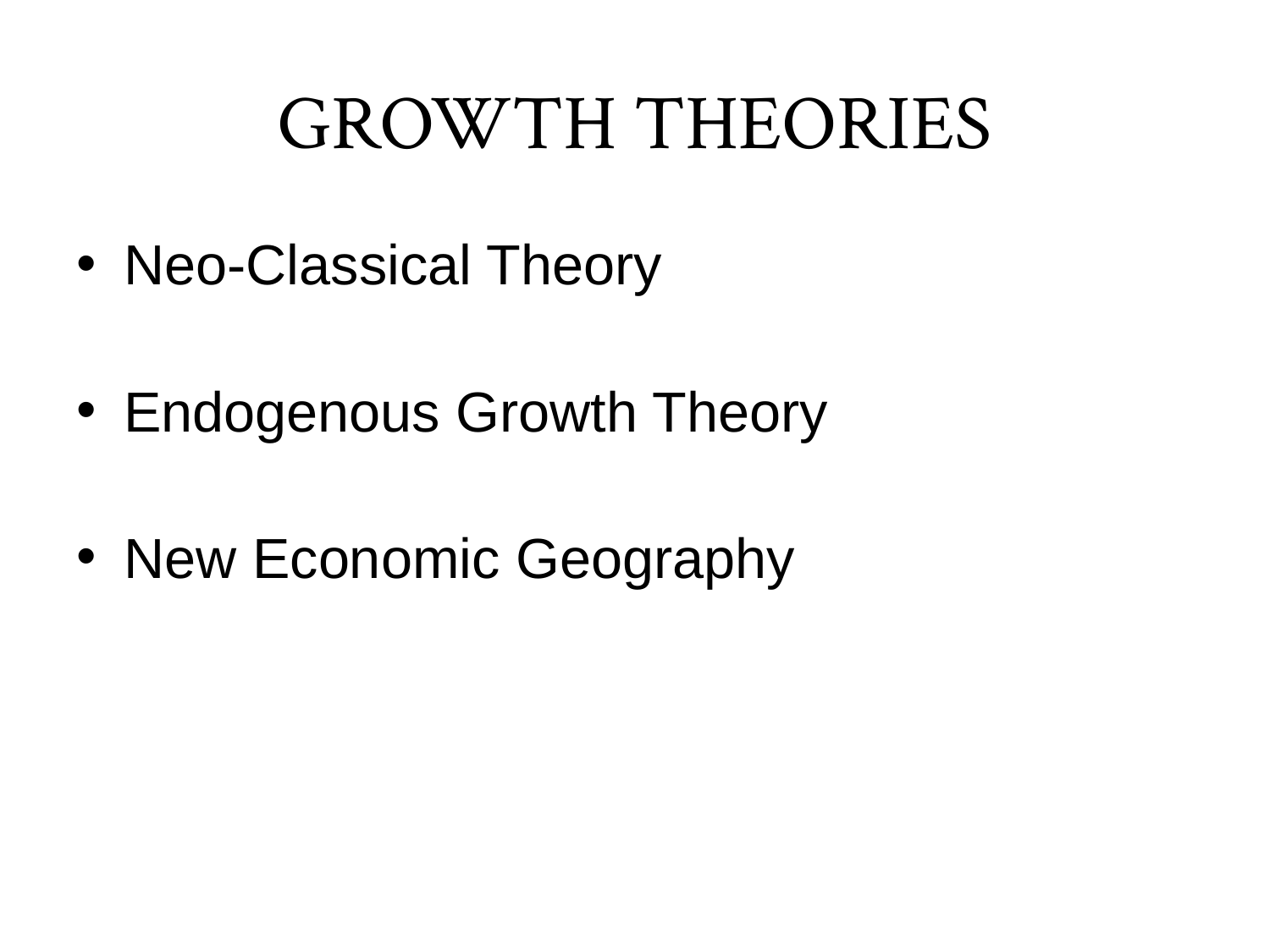

# GROWTH THEORIES
Neo-Classical Theory
Endogenous Growth Theory
New Economic Geography